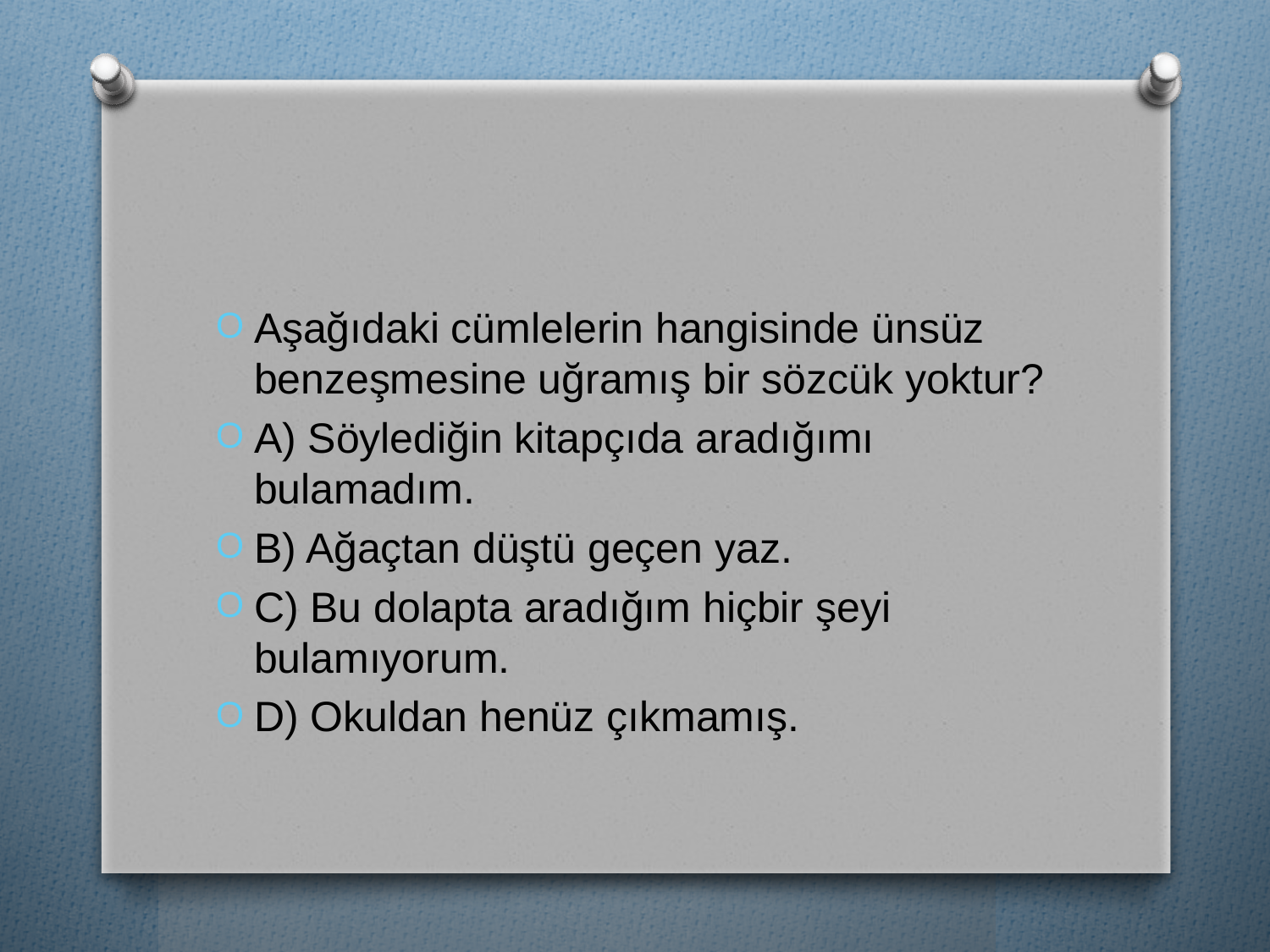

#
Aşağıdaki cümlelerin hangisinde ünsüz benzeşmesine uğramış bir sözcük yoktur?
A) Söylediğin kitapçıda aradığımı bulamadım.
B) Ağaçtan düştü geçen yaz.
C) Bu dolapta aradığım hiçbir şeyi bulamıyorum.
D) Okuldan henüz çıkmamış.